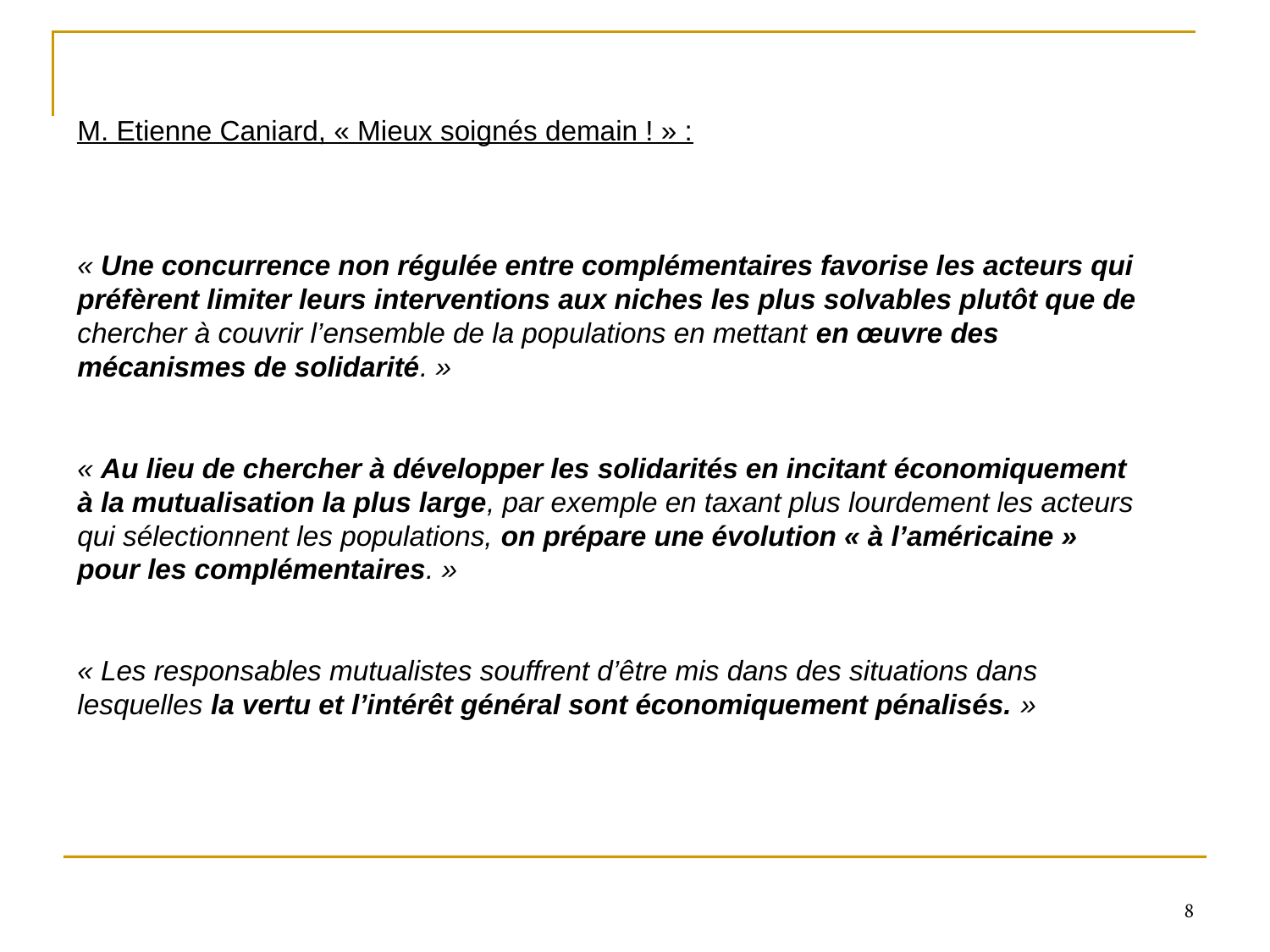

M. Etienne Caniard, « Mieux soignés demain ! » :

« Une concurrence non régulée entre complémentaires favorise les acteurs qui préfèrent limiter leurs interventions aux niches les plus solvables plutôt que de chercher à couvrir l’ensemble de la populations en mettant en œuvre des mécanismes de solidarité. »

« Au lieu de chercher à développer les solidarités en incitant économiquement à la mutualisation la plus large, par exemple en taxant plus lourdement les acteurs qui sélectionnent les populations, on prépare une évolution « à l’américaine » pour les complémentaires. »

« Les responsables mutualistes souffrent d’être mis dans des situations dans lesquelles la vertu et l’intérêt général sont économiquement pénalisés. »

8